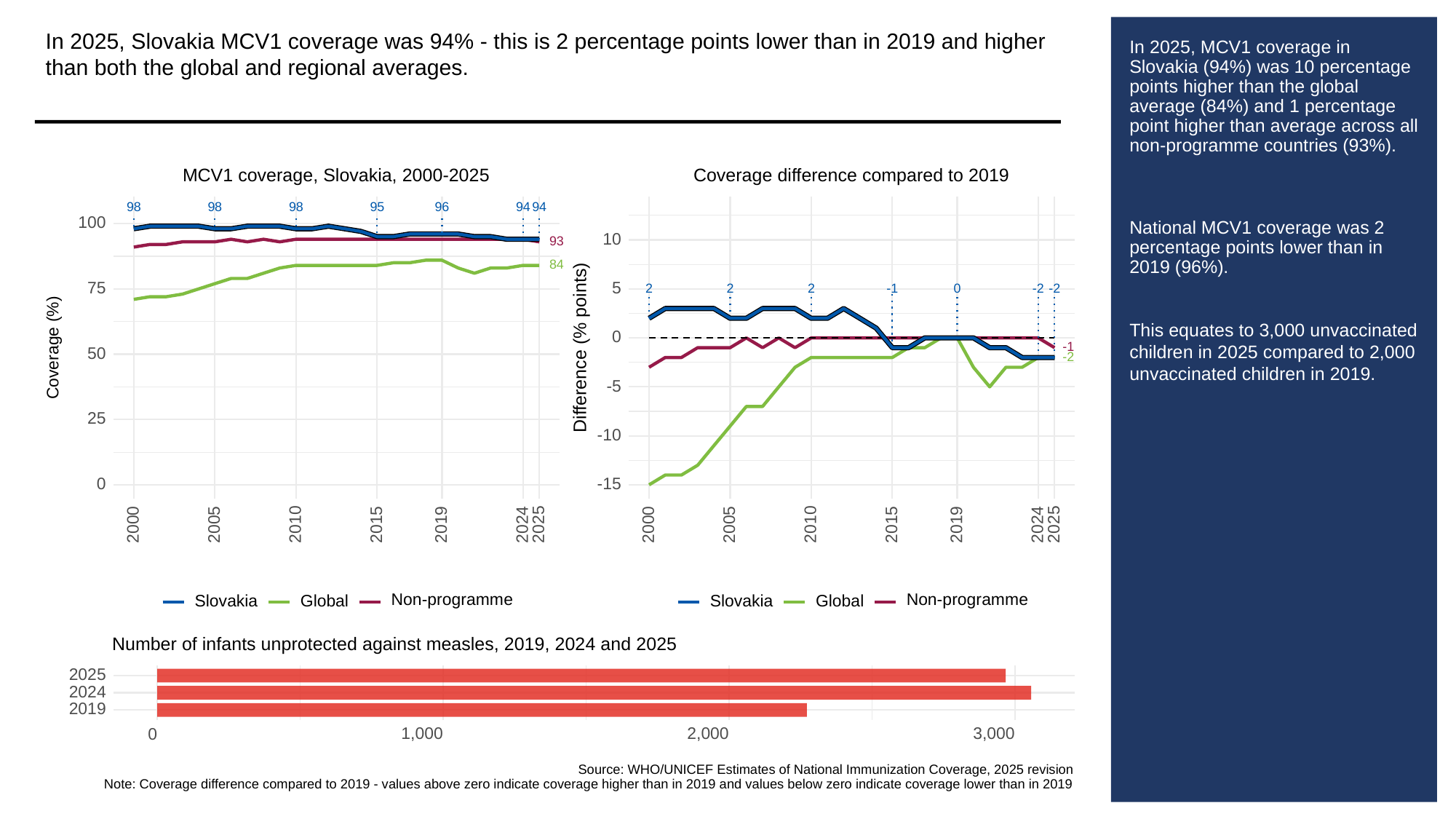

In 2025, Slovakia MCV1 coverage was 94% - this is 2 percentage points lower than in 2019 and higher than both the global and regional averages.
# In 2025, MCV1 coverage in Slovakia (94%) was 10 percentage points higher than the global average (84%) and 1 percentage point higher than average across all non-programme countries (93%).

National MCV1 coverage was 2 percentage points lower than in 2019 (96%).

This equates to 3,000 unvaccinated children in 2025 compared to 2,000 unvaccinated children in 2019.

MCV1 coverage, Slovakia, 2000-2025
Coverage difference compared to 2019

98
98
98
95
96
94
94

100

10
93

84

75
5
0
2
2
2
-1
-2
-2

0

Difference (% points)
Coverage (%)
-1
50
-2

-5

25

-10

0
-15

2000
2005
2010
2015
2019
2024
2025
2000
2005
2010
2015
2019
2024
2025
Non-programme
Non-programme
Slovakia
Global
Slovakia
Global

Number of infants unprotected against measles, 2019, 2024 and 2025

2025

2024

2019

1,000
2,000
3,000
0
Source: WHO/UNICEF Estimates of National Immunization Coverage, 2025 revision
Note: Coverage difference compared to 2019 - values above zero indicate coverage higher than in 2019 and values below zero indicate coverage lower than in 2019